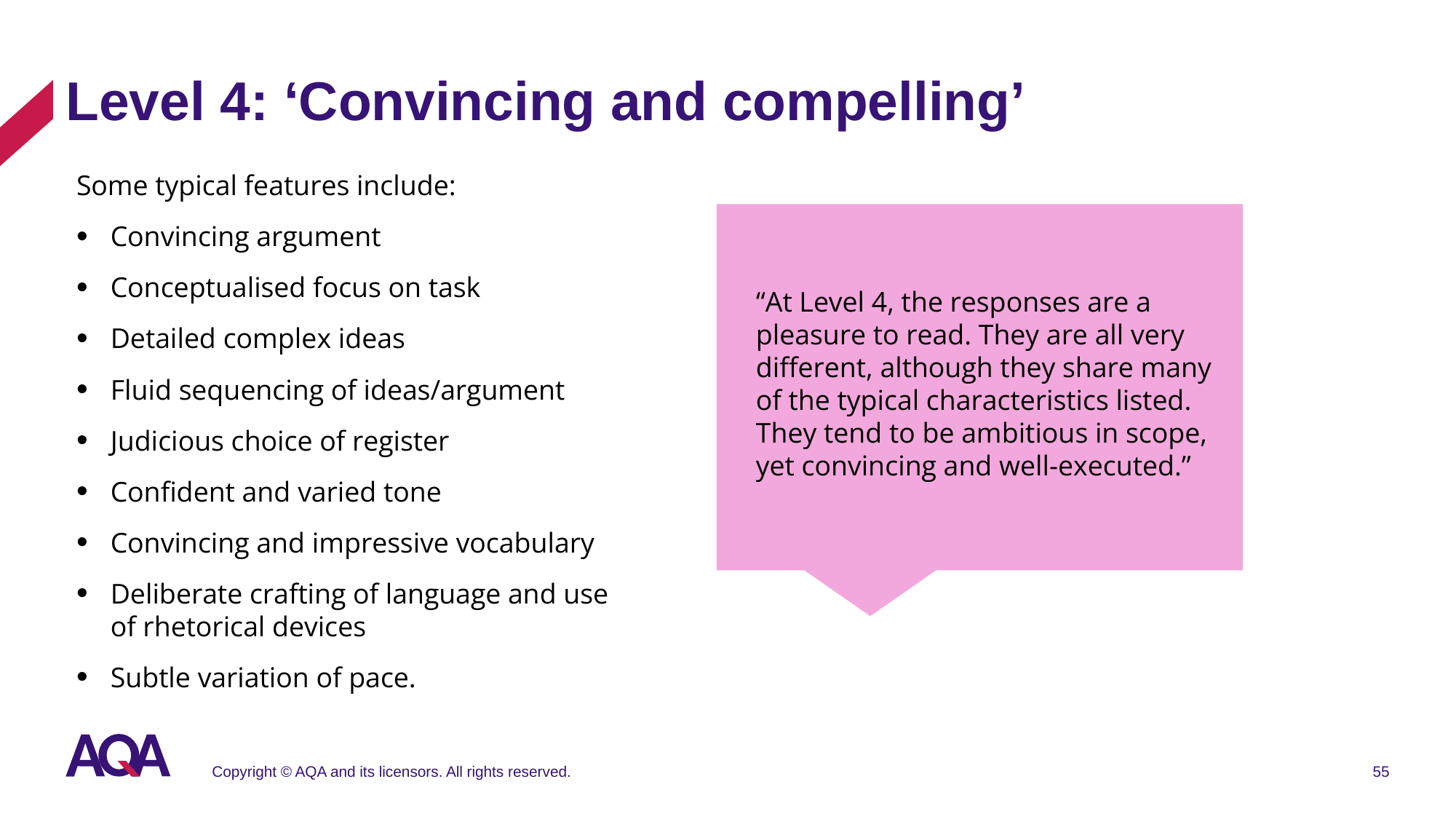

# Level 4: ‘Convincing and compelling’
Some typical features include:
Convincing argument
Conceptualised focus on task
Detailed complex ideas
Fluid sequencing of ideas/argument
Judicious choice of register
Confident and varied tone
Convincing and impressive vocabulary
Deliberate crafting of language and use
of rhetorical devices
Subtle variation of pace.

“At Level 4, the responses are a pleasure to read. They are all very different, although they share many of the typical characteristics listed. They tend to be ambitious in scope, yet convincing and well-executed.”
Copyright © AQA and its licensors. All rights reserved.
55